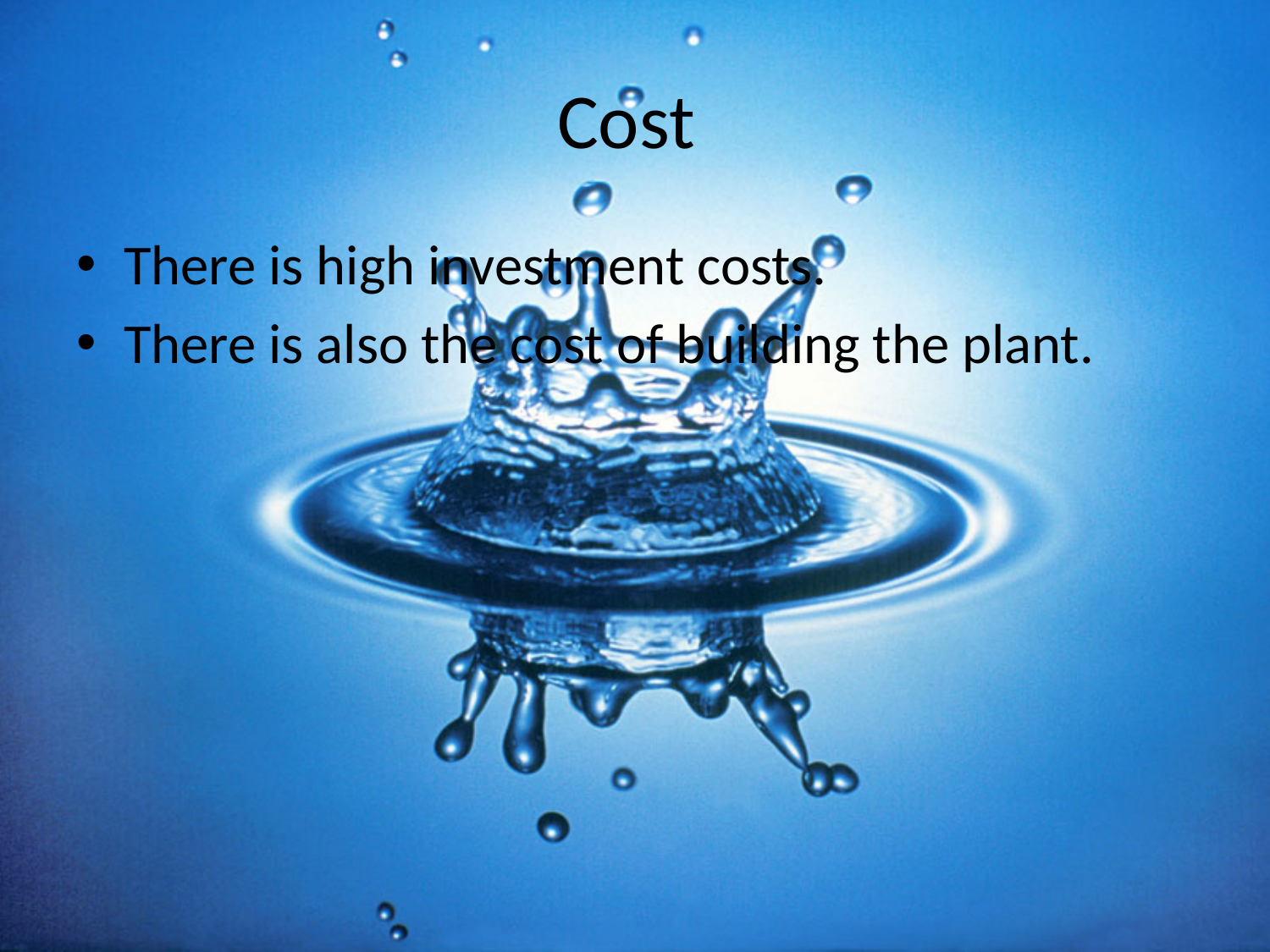

# Cost
There is high investment costs.
There is also the cost of building the plant.